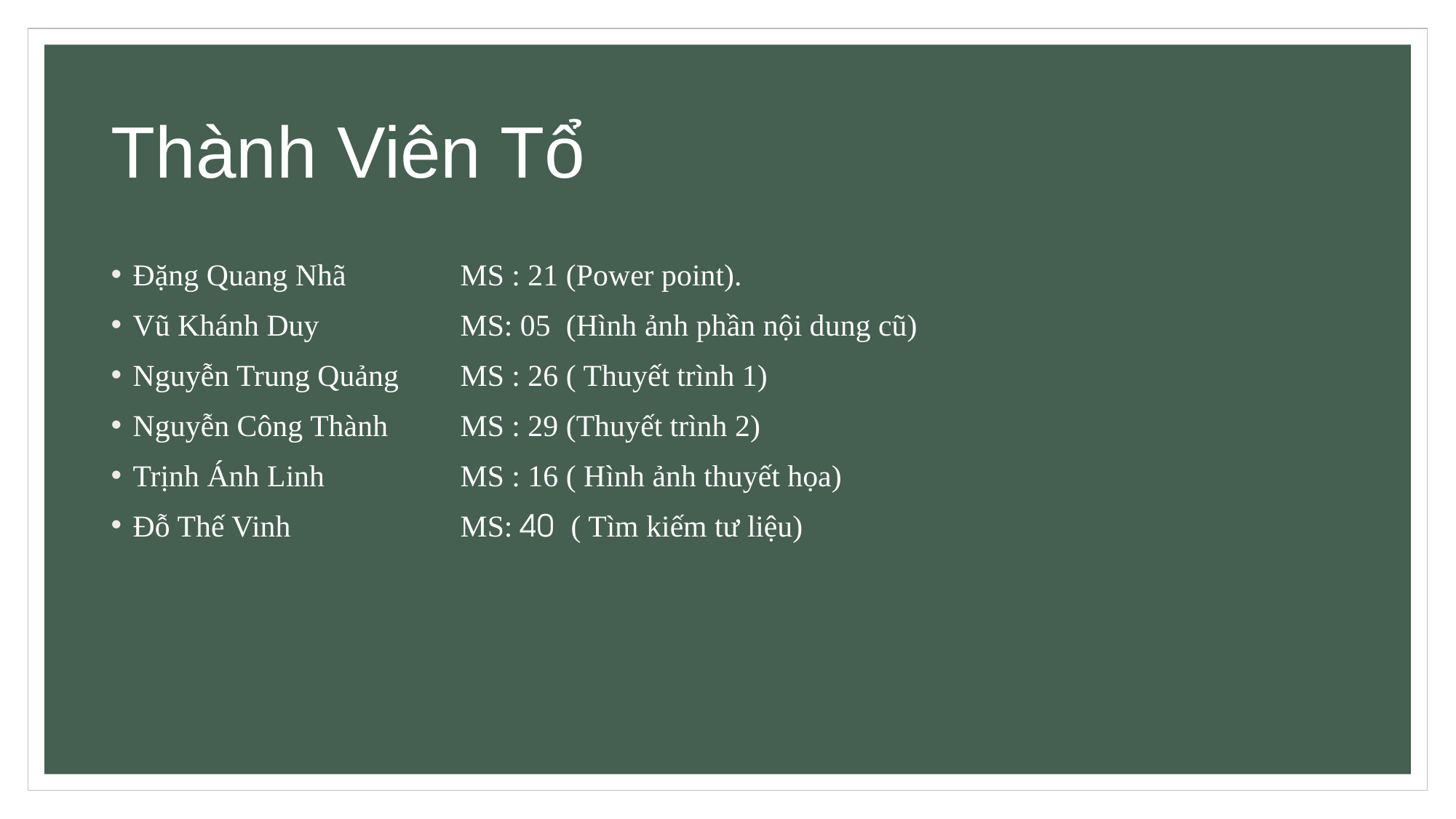

Thành Viên Tổ
Đặng Quang Nhã  	MS : 21 (Power point).
Vũ Khánh Duy 		MS: 05  (Hình ảnh phần nội dung cũ)
Nguyễn Trung Quảng 	MS : 26 ( Thuyết trình 1)
Nguyễn Công Thành 	MS : 29 (Thuyết trình 2)
Trịnh Ánh Linh 		MS : 16 ( Hình ảnh thuyết họa)
Đỗ Thế Vinh  		MS: 40  ( Tìm kiếm tư liệu)